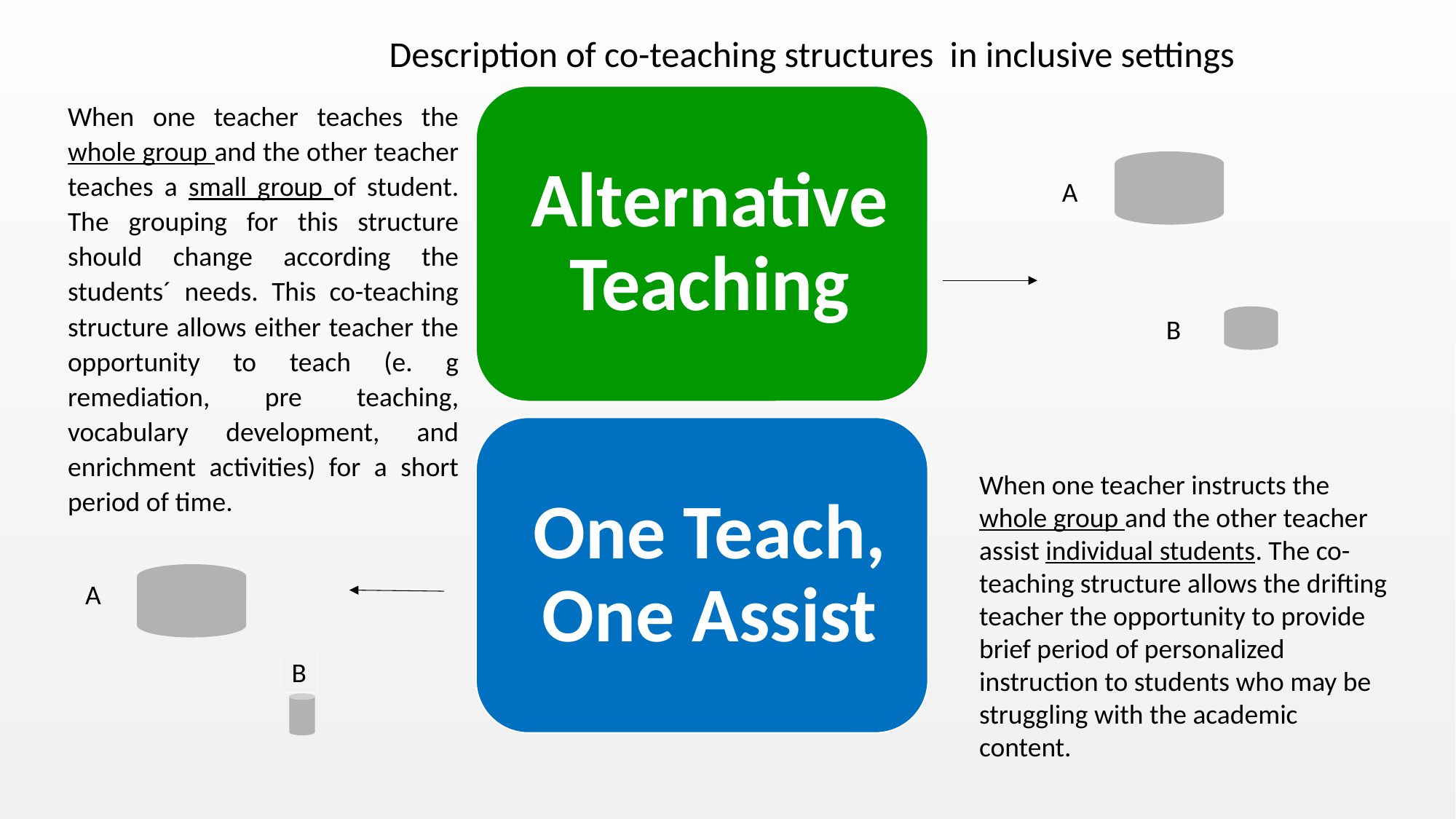

Description of co-teaching structures  in inclusive settings
Alternative Teaching
One Teach, One Assist
When one teacher teaches the whole group and the other teacher teaches a small group of student. The grouping for this structure should change according the students´ needs. This co-teaching structure allows either teacher the opportunity to teach (e. g remediation, pre teaching, vocabulary development, and enrichment activities) for a short period of time.

A

B
When one teacher instructs the whole group and the other teacher assist individual students. The co-teaching structure allows the drifting teacher the opportunity to provide brief period of personalized instruction to students who may be struggling with the academic content.

A
B